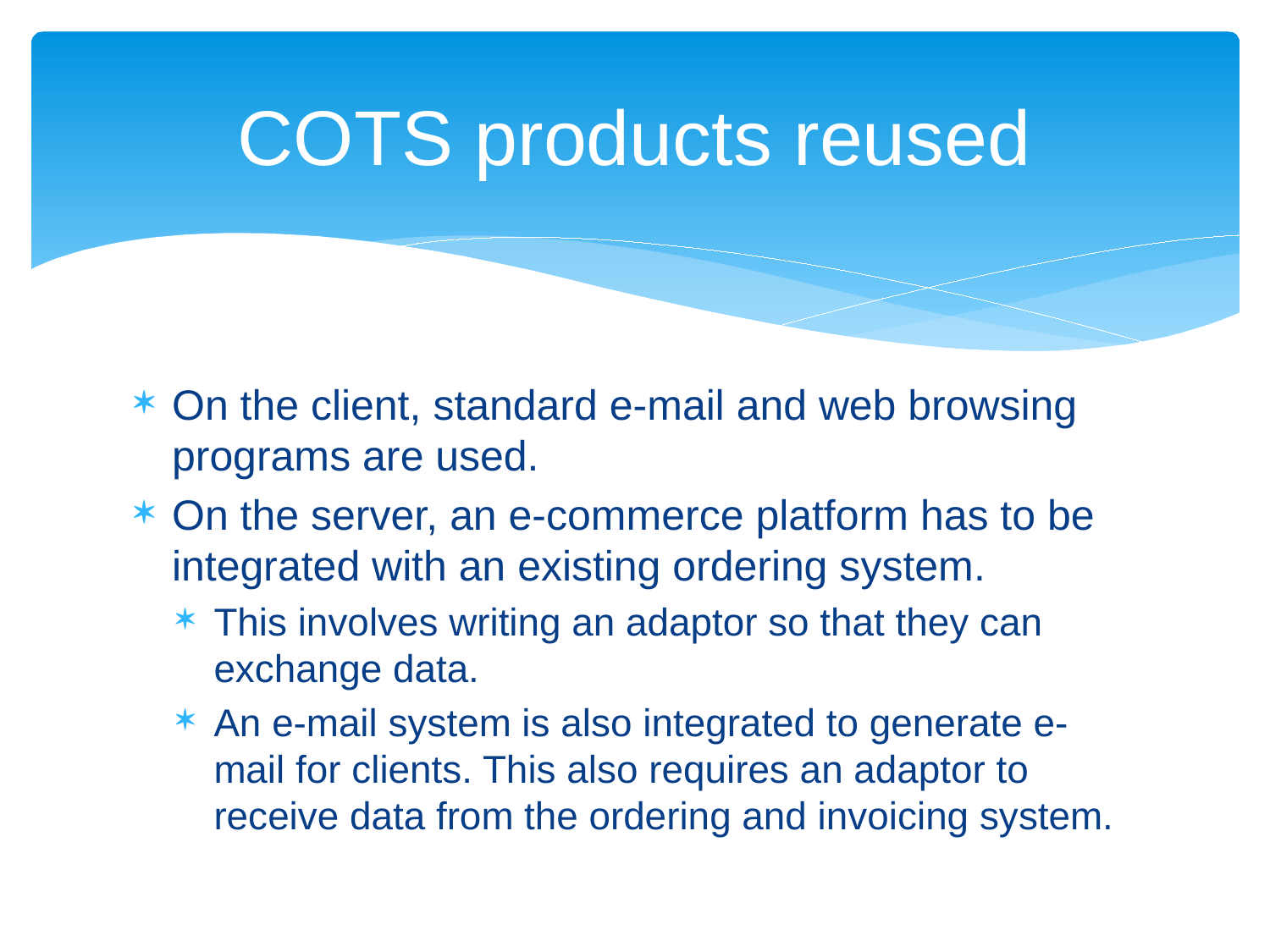

# COTS products reused
On the client, standard e-mail and web browsing programs are used.
On the server, an e-commerce platform has to be integrated with an existing ordering system.
This involves writing an adaptor so that they can exchange data.
An e-mail system is also integrated to generate e-mail for clients. This also requires an adaptor to receive data from the ordering and invoicing system.